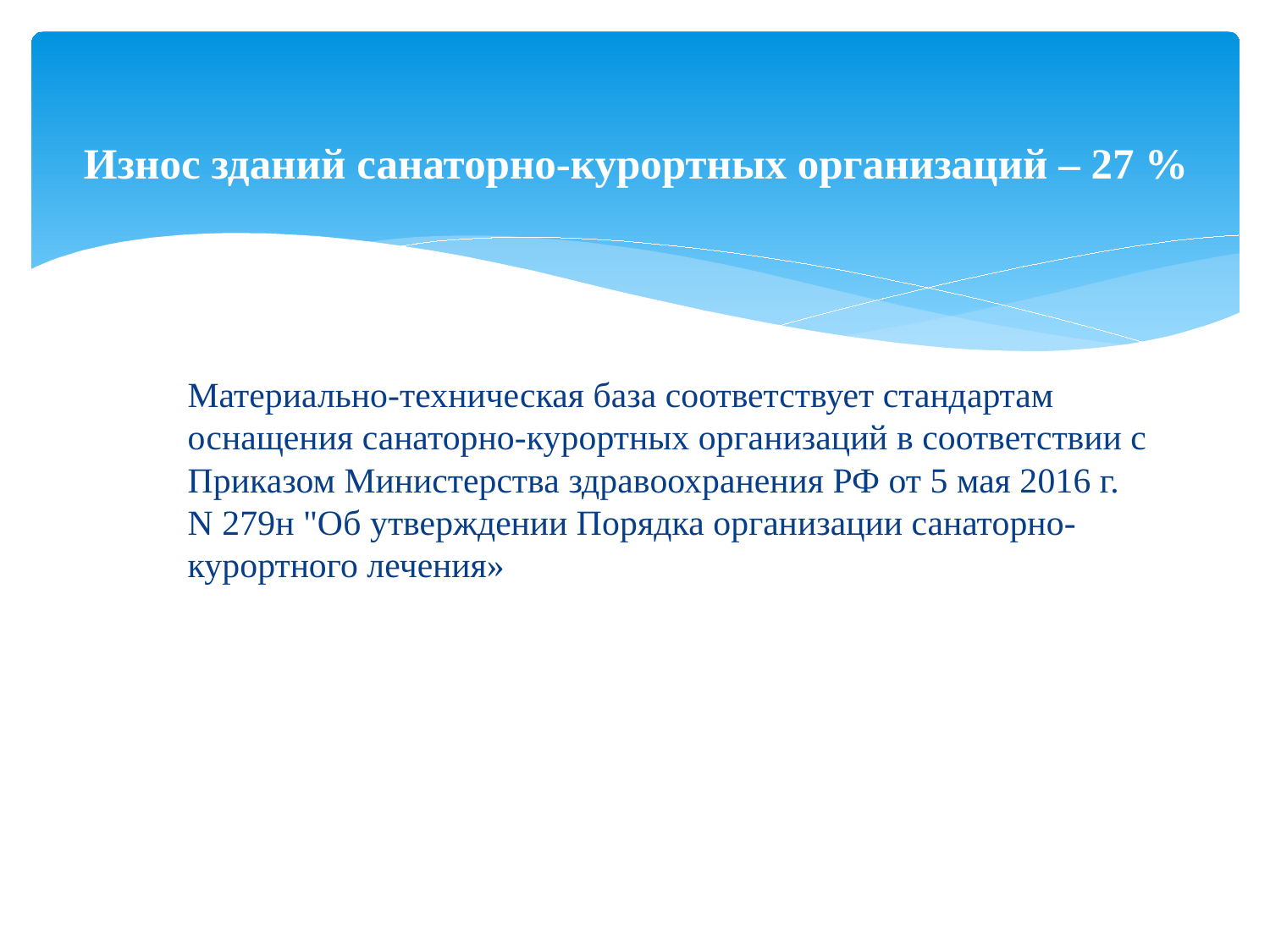

# Износ зданий санаторно-курортных организаций – 27 %
Материально-техническая база соответствует стандартам оснащения санаторно-курортных организаций в соответствии с Приказом Министерства здравоохранения РФ от 5 мая 2016 г. N 279н "Об утверждении Порядка организации санаторно-курортного лечения»